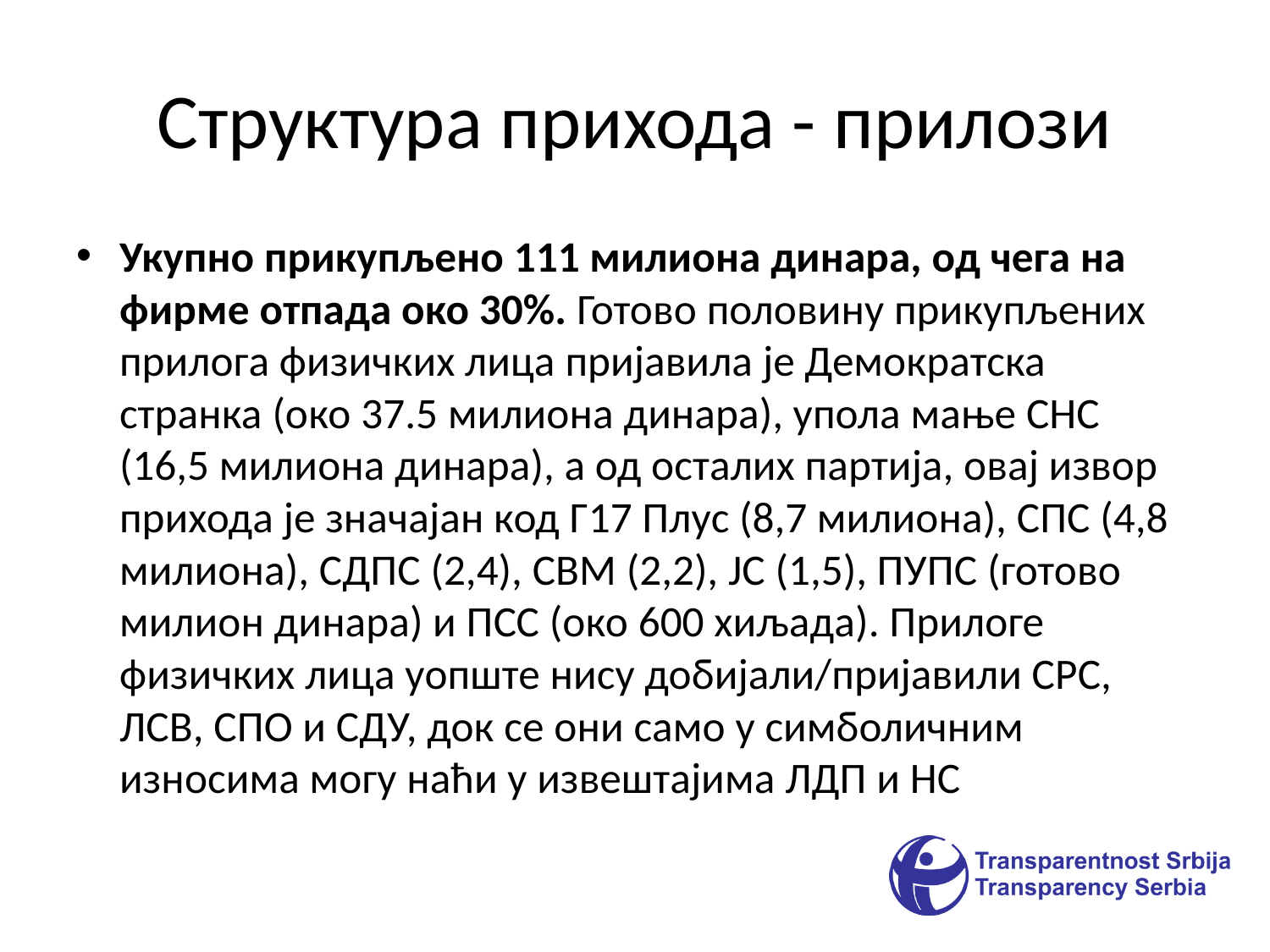

# Структура прихода - прилози
Укупно прикупљено 111 милиона динара, од чега на фирме отпада око 30%. Готово половину прикупљених прилога физичких лица пријавила је Демократска странка (око 37.5 милиона динара), упола мање СНС (16,5 милиона динара), а од осталих партија, овај извор прихода је значајан код Г17 Плус (8,7 милиона), СПС (4,8 милиона), СДПС (2,4), СВМ (2,2), ЈС (1,5), ПУПС (готово милион динара) и ПСС (око 600 хиљада). Прилоге физичких лица уопште нису добијали/пријавили СРС, ЛСВ, СПО и СДУ, док се они само у симболичним износима могу наћи у извештајима ЛДП и НС